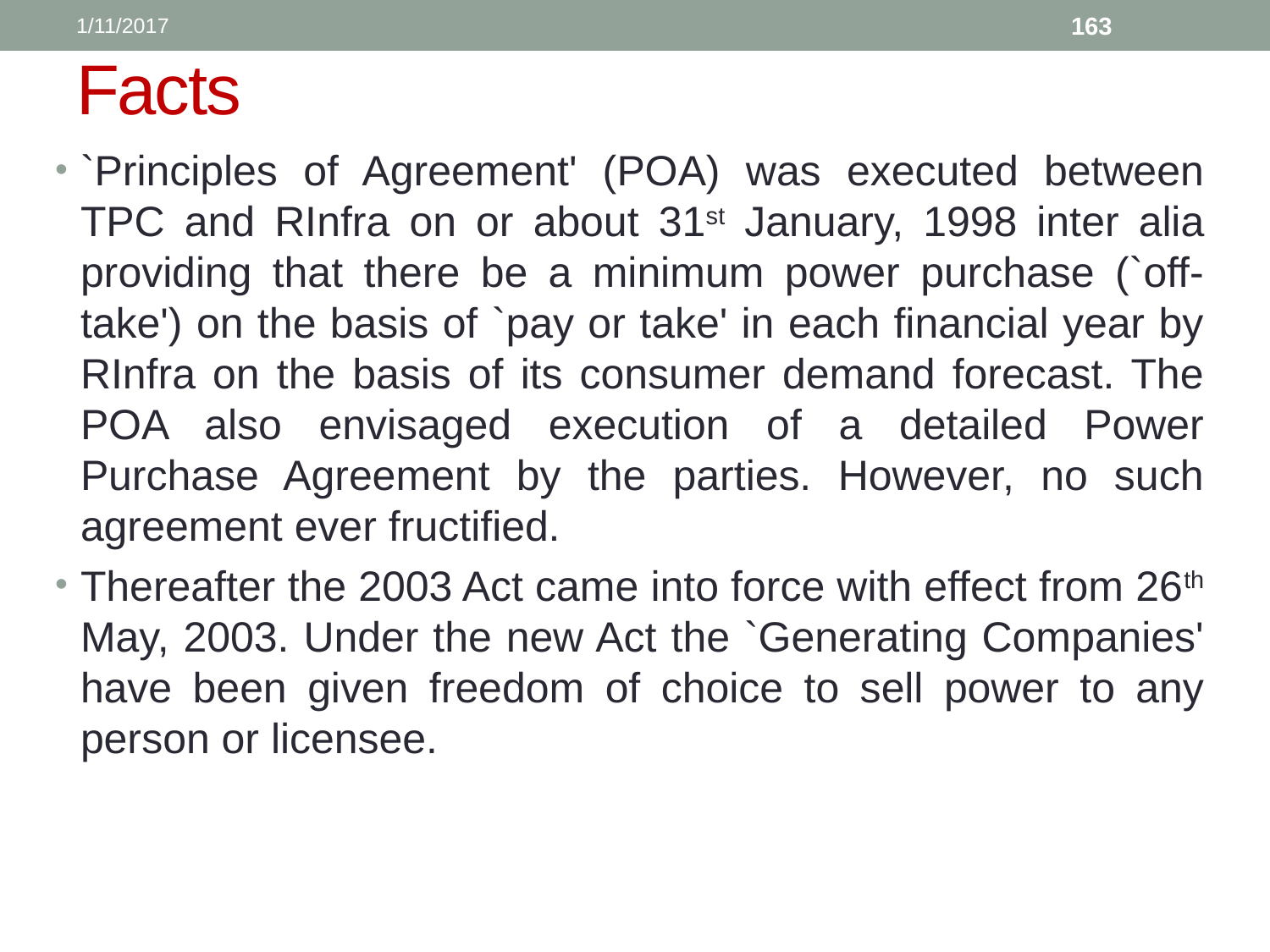

1/11/2017
163
# Facts
`Principles of Agreement' (POA) was executed between TPC and RInfra on or about 31st January, 1998 inter alia providing that there be a minimum power purchase (`off-take') on the basis of `pay or take' in each financial year by RInfra on the basis of its consumer demand forecast. The POA also envisaged execution of a detailed Power Purchase Agreement by the parties. However, no such agreement ever fructified.
Thereafter the 2003 Act came into force with effect from 26th May, 2003. Under the new Act the `Generating Companies' have been given freedom of choice to sell power to any person or licensee.